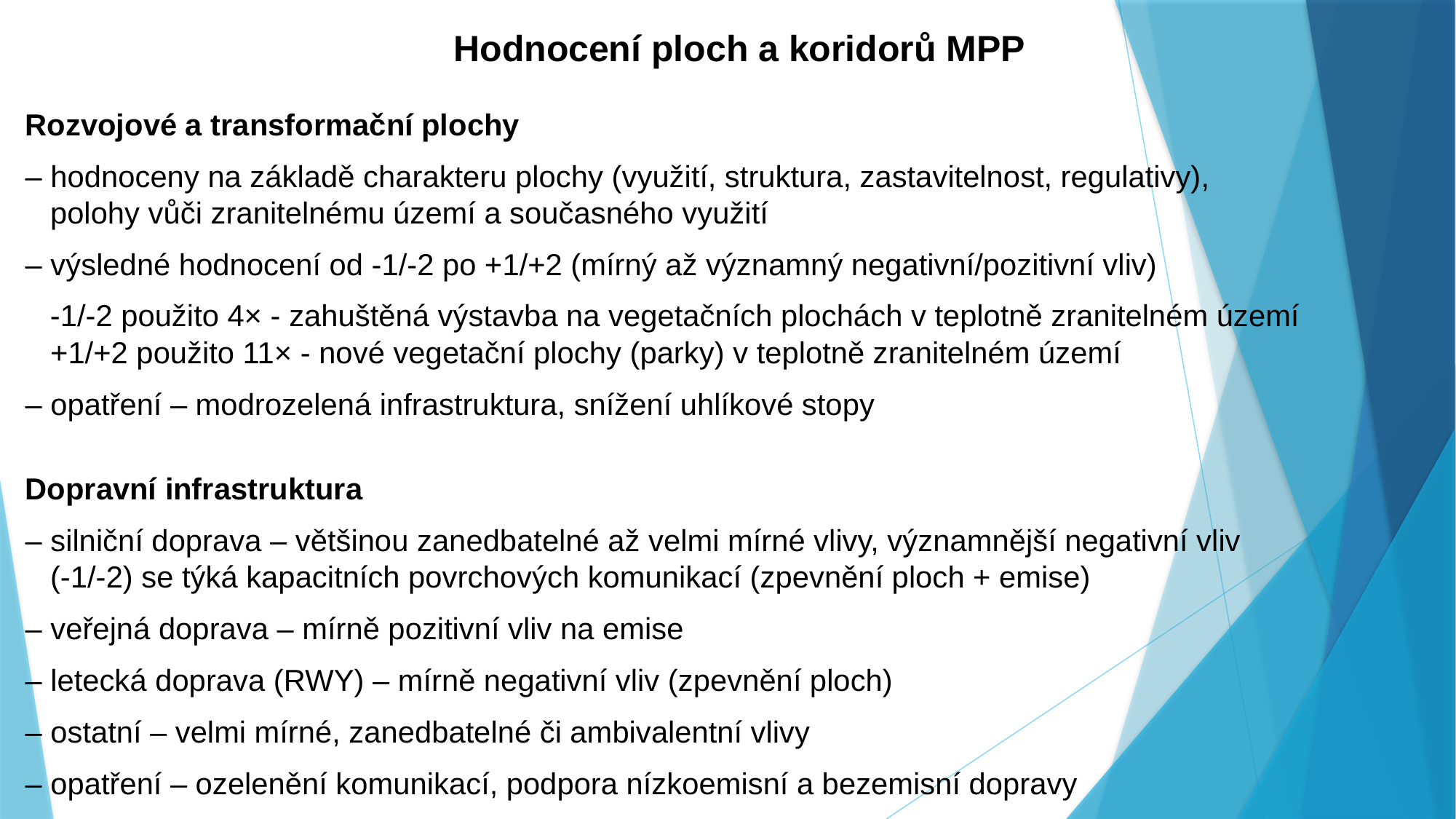

# Hodnocení ploch a koridorů MPP
Rozvojové a transformační plochy
– hodnoceny na základě charakteru plochy (využití, struktura, zastavitelnost, regulativy),
   polohy vůči zranitelnému území a současného využití
– výsledné hodnocení od -1/-2 po +1/+2 (mírný až významný negativní/pozitivní vliv)
   -1/-2 použito 4× - zahuštěná výstavba na vegetačních plochách v teplotně zranitelném území
   +1/+2 použito 11× - nové vegetační plochy (parky) v teplotně zranitelném území
– opatření – modrozelená infrastruktura, snížení uhlíkové stopy

Dopravní infrastruktura
– silniční doprava – většinou zanedbatelné až velmi mírné vlivy, významnější negativní vliv
   (-1/-2) se týká kapacitních povrchových komunikací (zpevnění ploch + emise)
– veřejná doprava – mírně pozitivní vliv na emise
– letecká doprava (RWY) – mírně negativní vliv (zpevnění ploch)
– ostatní – velmi mírné, zanedbatelné či ambivalentní vlivy
– opatření – ozelenění komunikací, podpora nízkoemisní a bezemisní dopravy